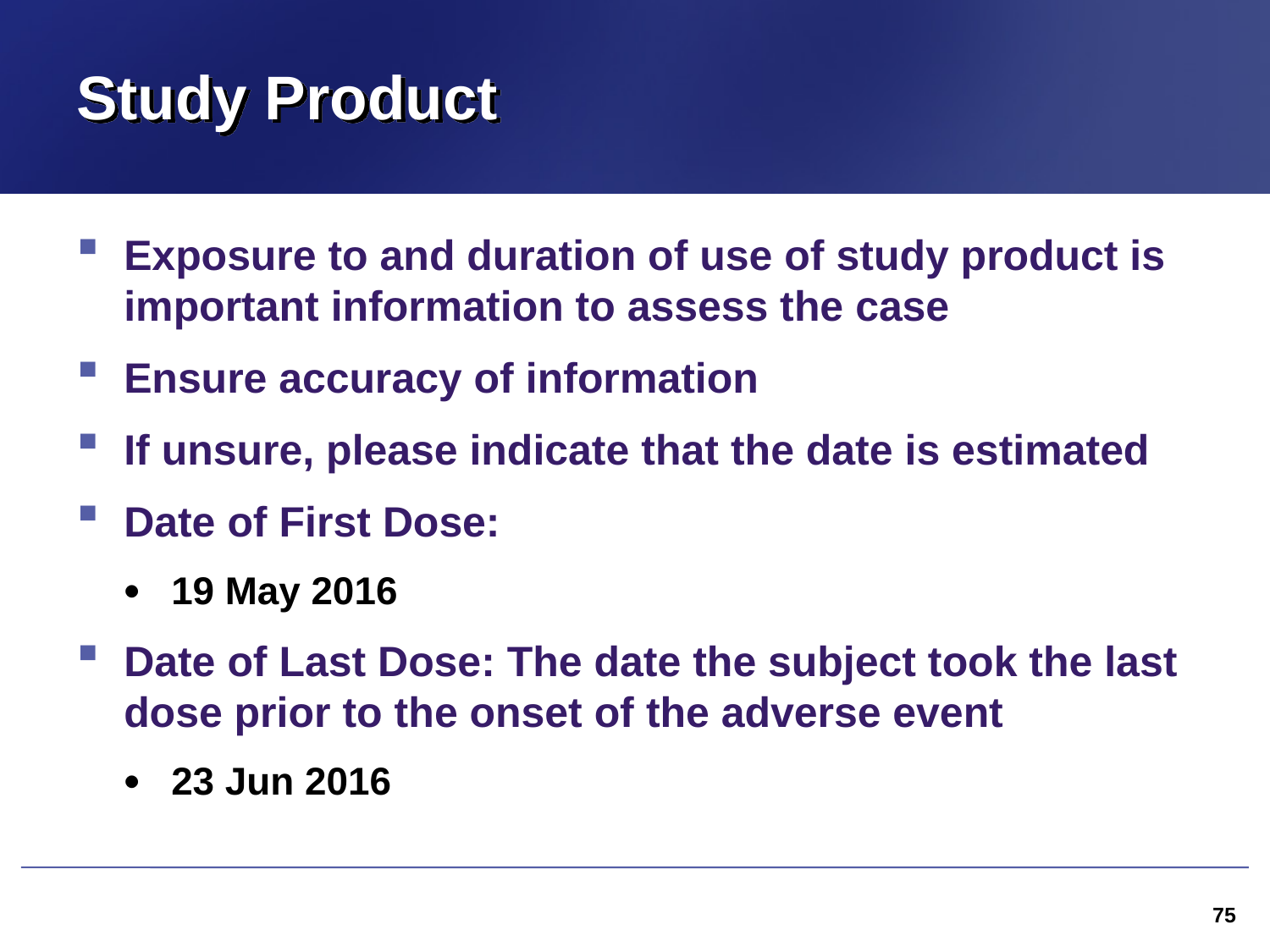

# Study Product
Exposure to and duration of use of study product is important information to assess the case
Ensure accuracy of information
If unsure, please indicate that the date is estimated
Date of First Dose:
19 May 2016
Date of Last Dose: The date the subject took the last dose prior to the onset of the adverse event
23 Jun 2016
75